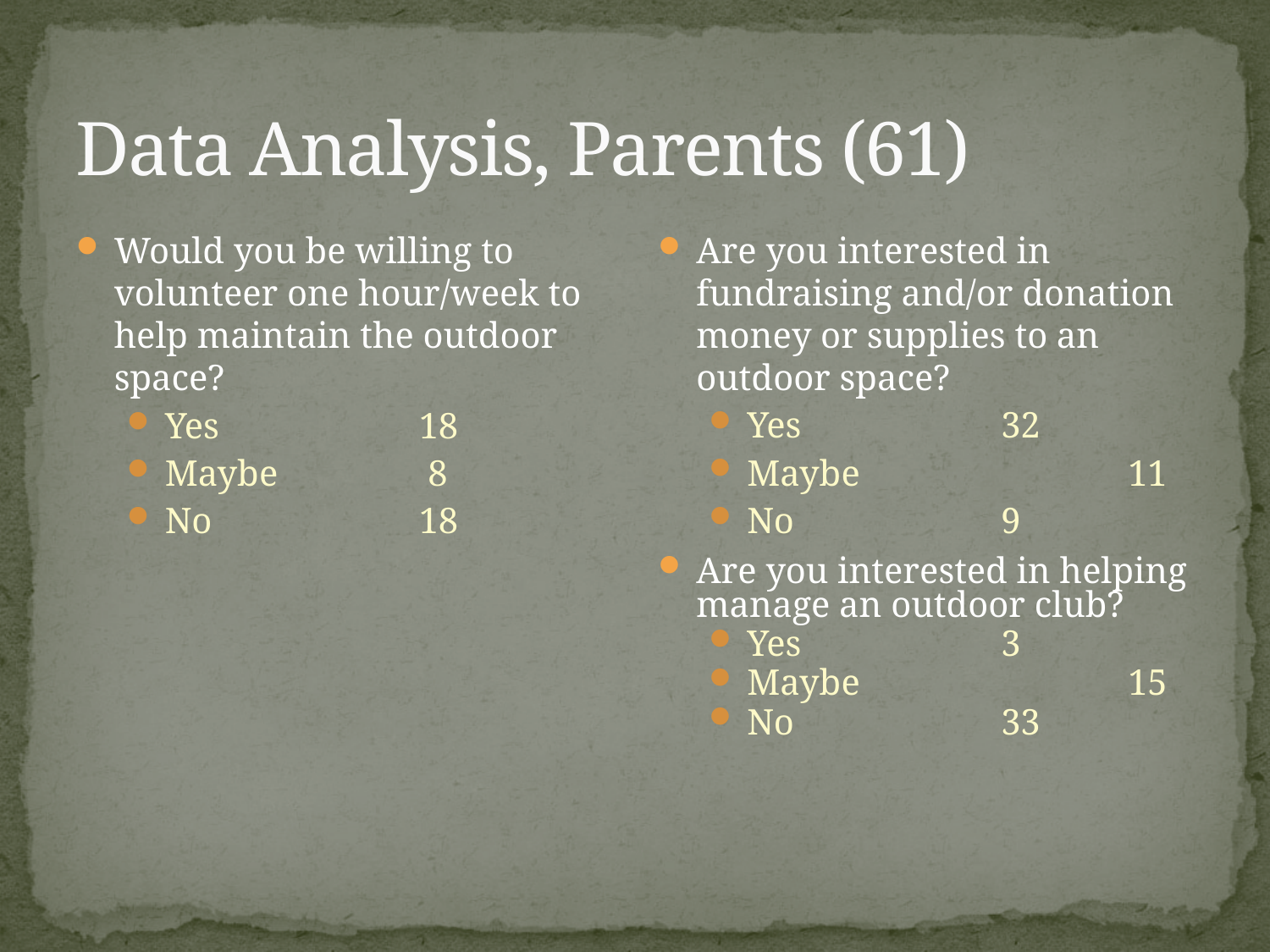

# Data Analysis, Parents (61)
Would you be willing to volunteer one hour/week to help maintain the outdoor space?
Yes   		18
Maybe 		 8
No		18
Are you interested in fundraising and/or donation money or supplies to an outdoor space?
Yes		32
Maybe  		11
No  		9
Are you interested in helping manage an outdoor club?
Yes  		3
Maybe  		15
No  		33